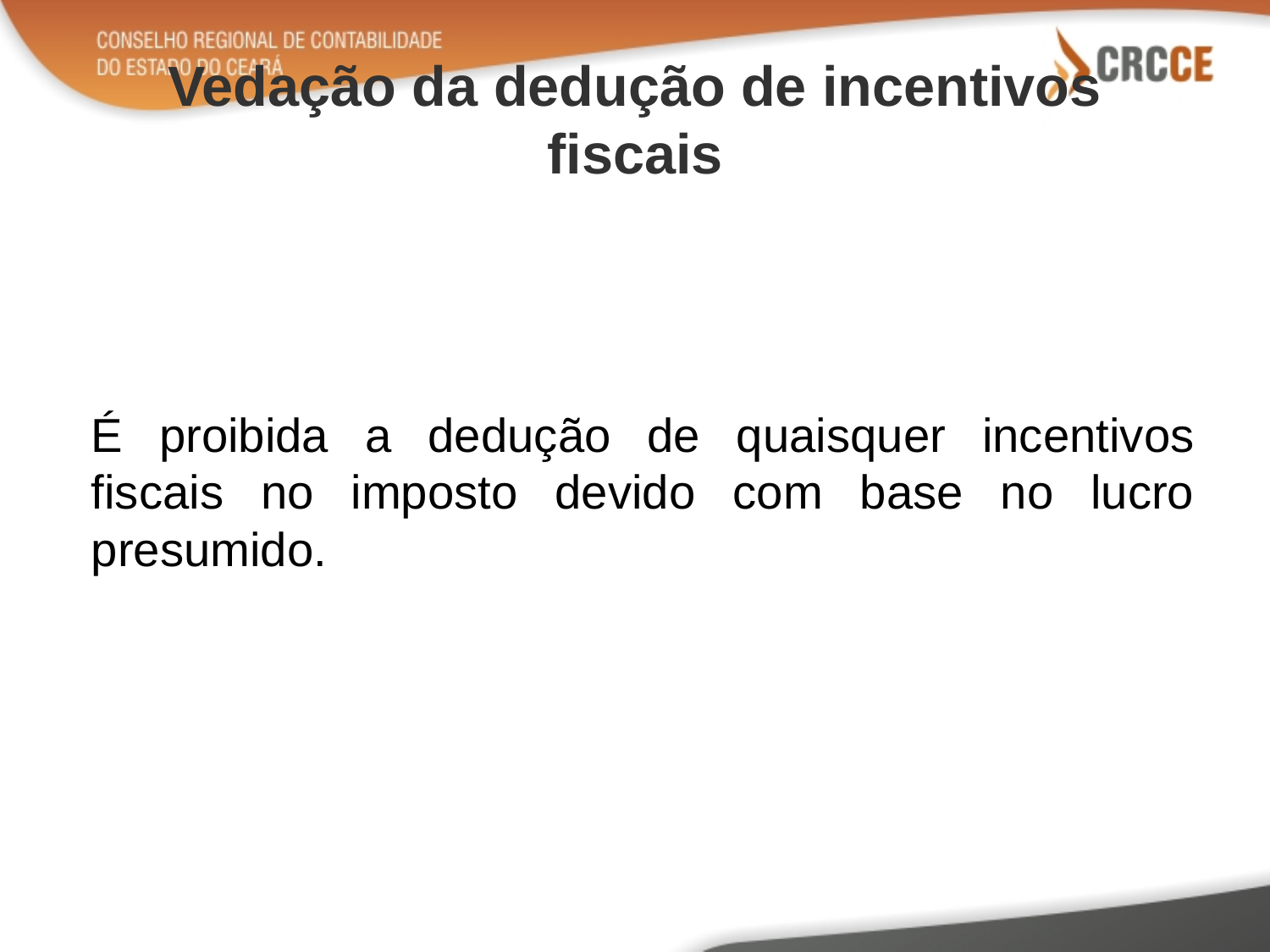

# Vedação da dedução de incentivos fiscais

É proibida a dedução de quaisquer incentivos fiscais no imposto devido com base no lucro presumido.